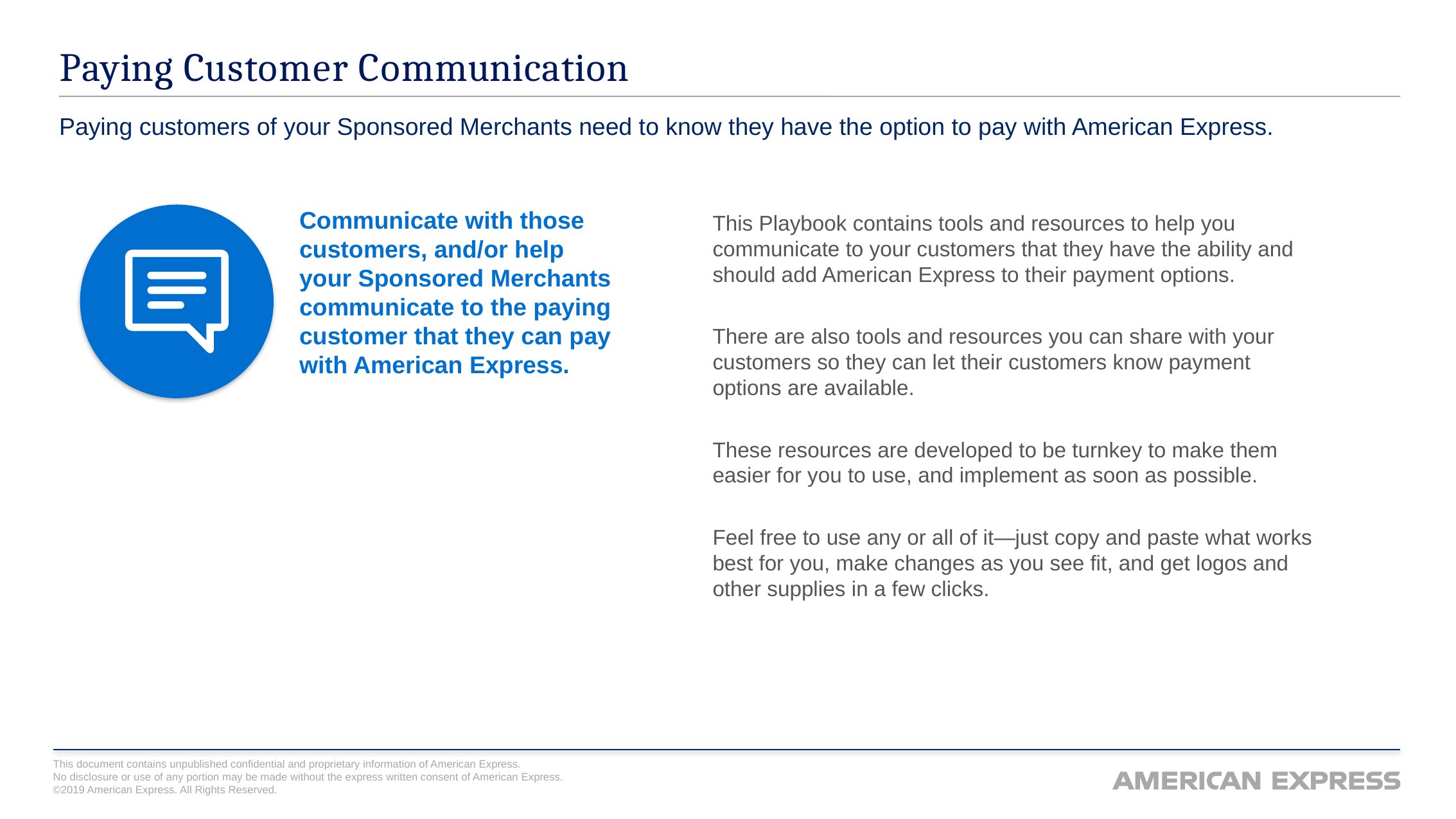

# Paying Customer Communication
Paying customers of your Sponsored Merchants need to know they have the option to pay with American Express.

Communicate with those customers, and/or help your Sponsored Merchants communicate to the paying customer that they can pay with American Express.
This Playbook contains tools and resources to help you communicate to your customers that they have the ability and should add American Express to their payment options.

There are also tools and resources you can share with your customers so they can let their customers know payment options are available.

These resources are developed to be turnkey to make them easier for you to use, and implement as soon as possible.

Feel free to use any or all of it—just copy and paste what works best for you, make changes as you see fit, and get logos and other supplies in a few clicks.